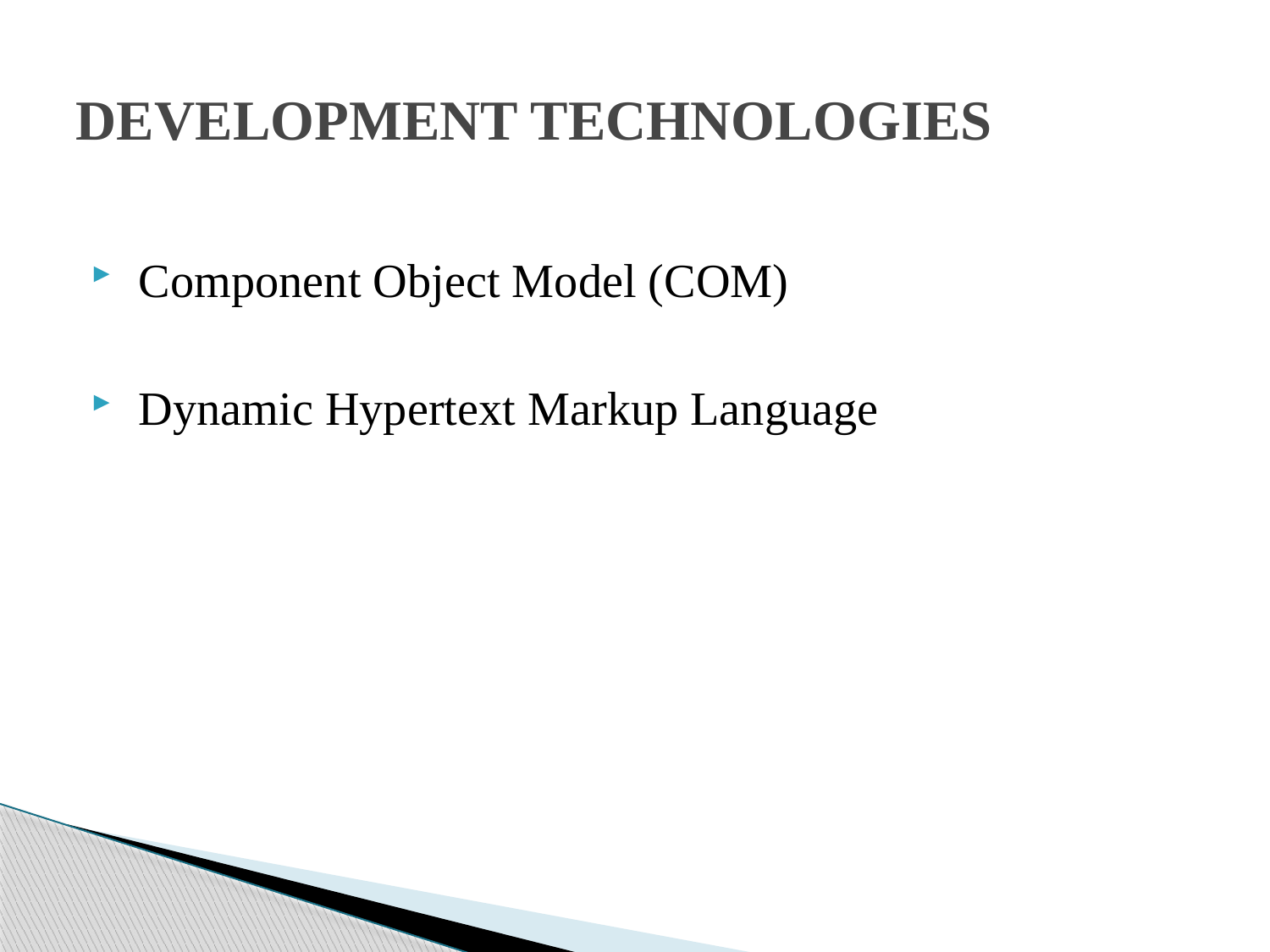

# DEVELOPMENT TECHNOLOGIES
 Component Object Model (COM)

 Dynamic Hypertext Markup Language